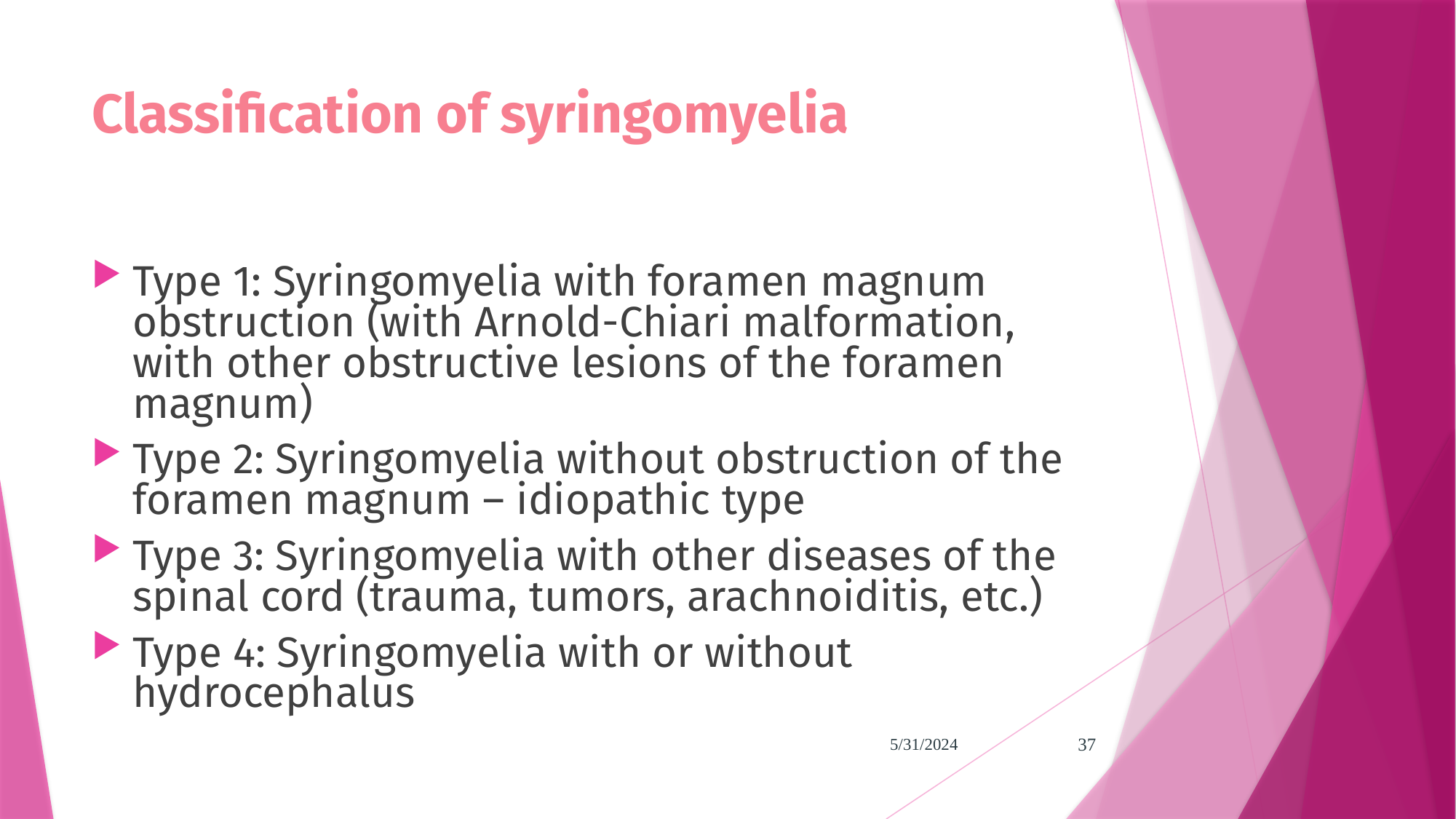

# Classification of syringomyelia
Type 1: Syringomyelia with foramen magnum obstruction (with Arnold-Chiari malformation, with other obstructive lesions of the foramen magnum)
Type 2: Syringomyelia without obstruction of the foramen magnum – idiopathic type
Type 3: Syringomyelia with other diseases of the spinal cord (trauma, tumors, arachnoiditis, etc.)
Type 4: Syringomyelia with or without hydrocephalus
5/31/2024
37